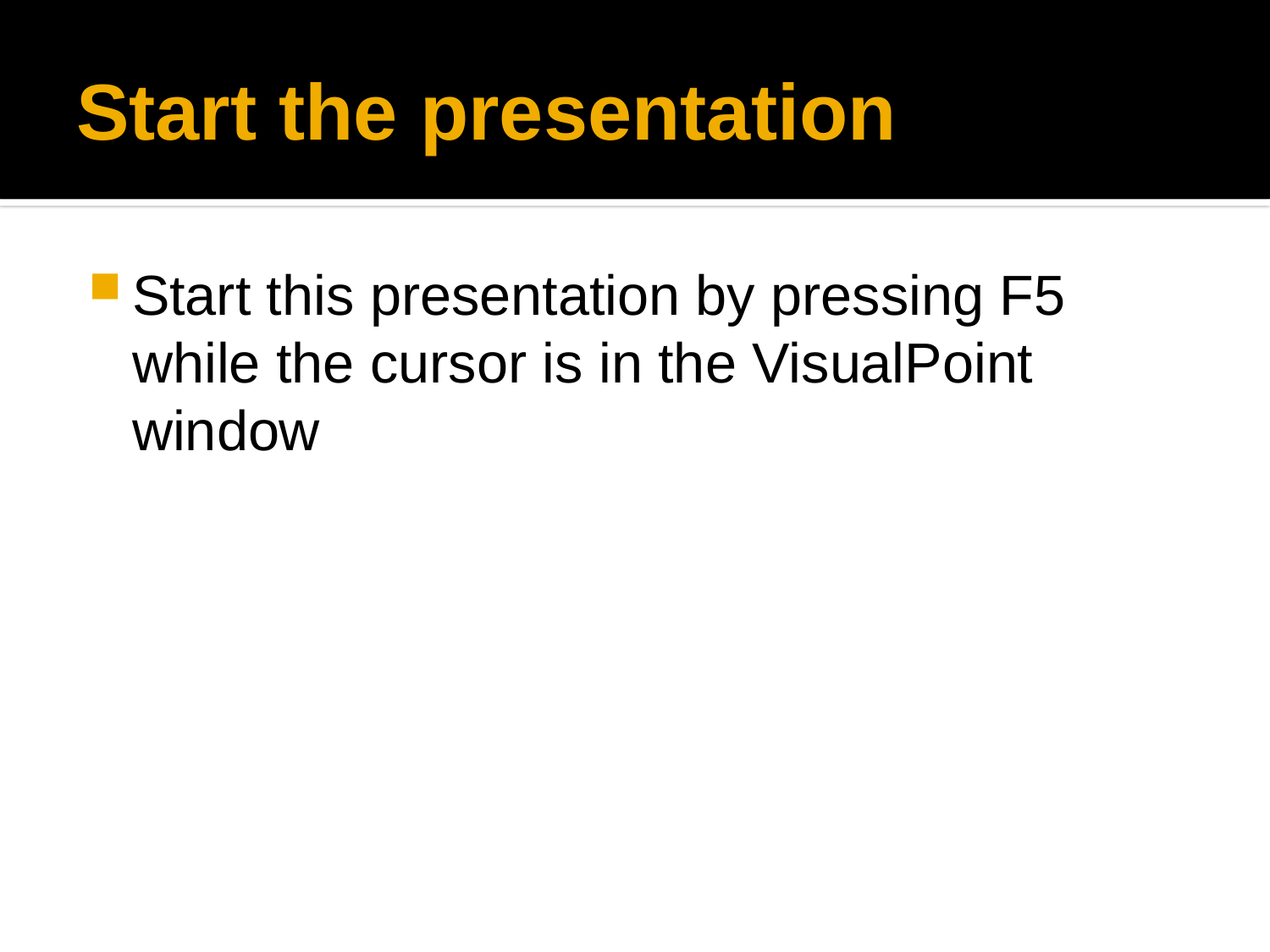

# Start the presentation
Start this presentation by pressing F5 while the cursor is in the VisualPoint window